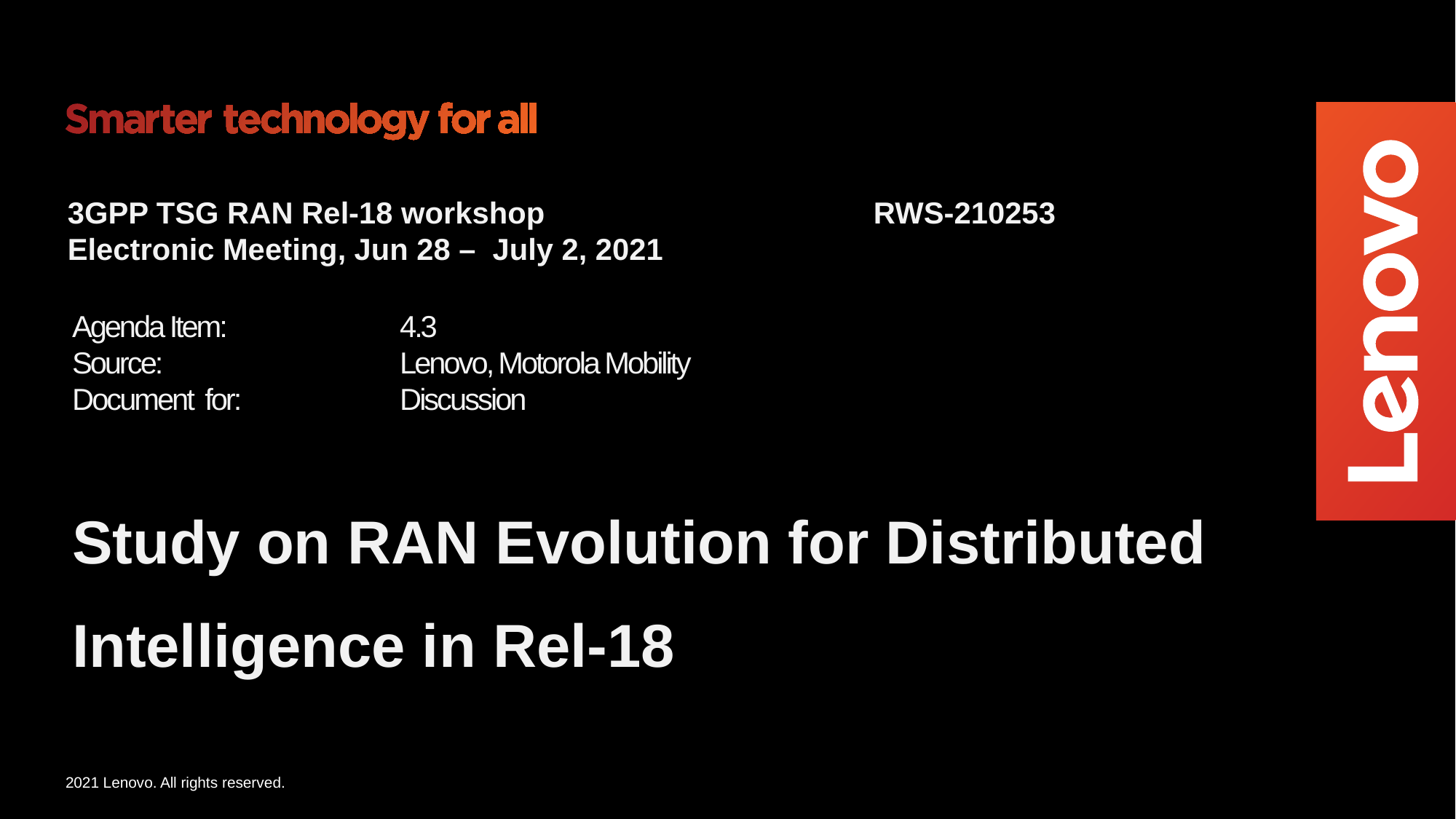

3GPP TSG RAN Rel-18 workshop		                  RWS-210253
Electronic Meeting, Jun 28 –  July 2, 2021
Agenda Item:		4.3
Source:			Lenovo, Motorola Mobility
Document  for:		Discussion
# Study on RAN Evolution for Distributed Intelligence in Rel-18
 5G Team / Lenovo Research / MBG